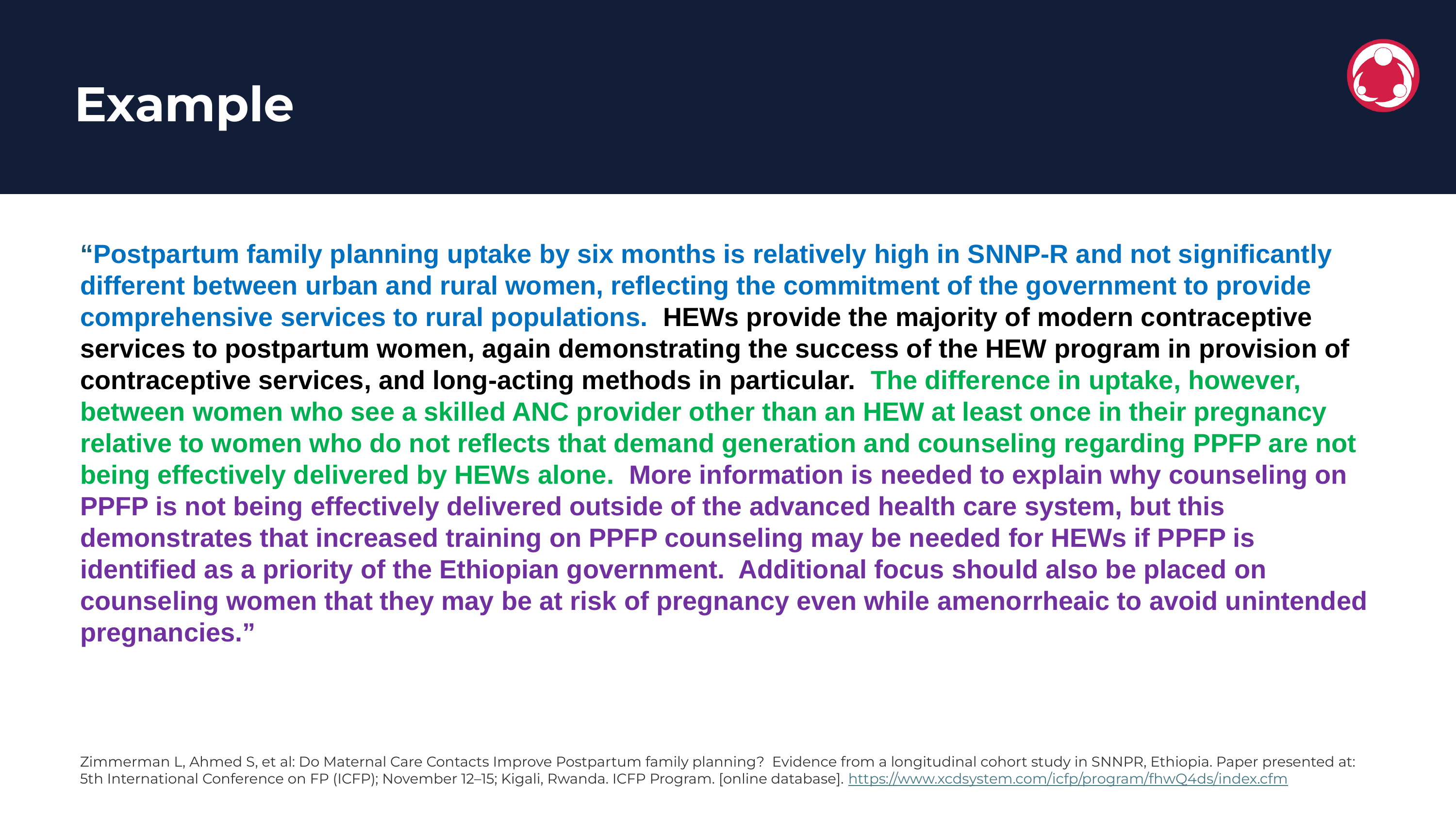

Example
“Postpartum family planning uptake by six months is relatively high in SNNP-R and not significantly different between urban and rural women, reflecting the commitment of the government to provide comprehensive services to rural populations.  HEWs provide the majority of modern contraceptive services to postpartum women, again demonstrating the success of the HEW program in provision of contraceptive services, and long-acting methods in particular.  The difference in uptake, however, between women who see a skilled ANC provider other than an HEW at least once in their pregnancy relative to women who do not reflects that demand generation and counseling regarding PPFP are not being effectively delivered by HEWs alone.  More information is needed to explain why counseling on PPFP is not being effectively delivered outside of the advanced health care system, but this demonstrates that increased training on PPFP counseling may be needed for HEWs if PPFP is identified as a priority of the Ethiopian government.  Additional focus should also be placed on counseling women that they may be at risk of pregnancy even while amenorrheaic to avoid unintended pregnancies.”

Zimmerman L, Ahmed S, et al: Do Maternal Care Contacts Improve Postpartum family planning?  Evidence from a longitudinal cohort study in SNNPR, Ethiopia. Paper presented at: 5th International Conference on FP (ICFP); November 12–15; Kigali, Rwanda. ICFP Program. [online database]. https://www.xcdsystem.com/icfp/program/fhwQ4ds/index.cfm